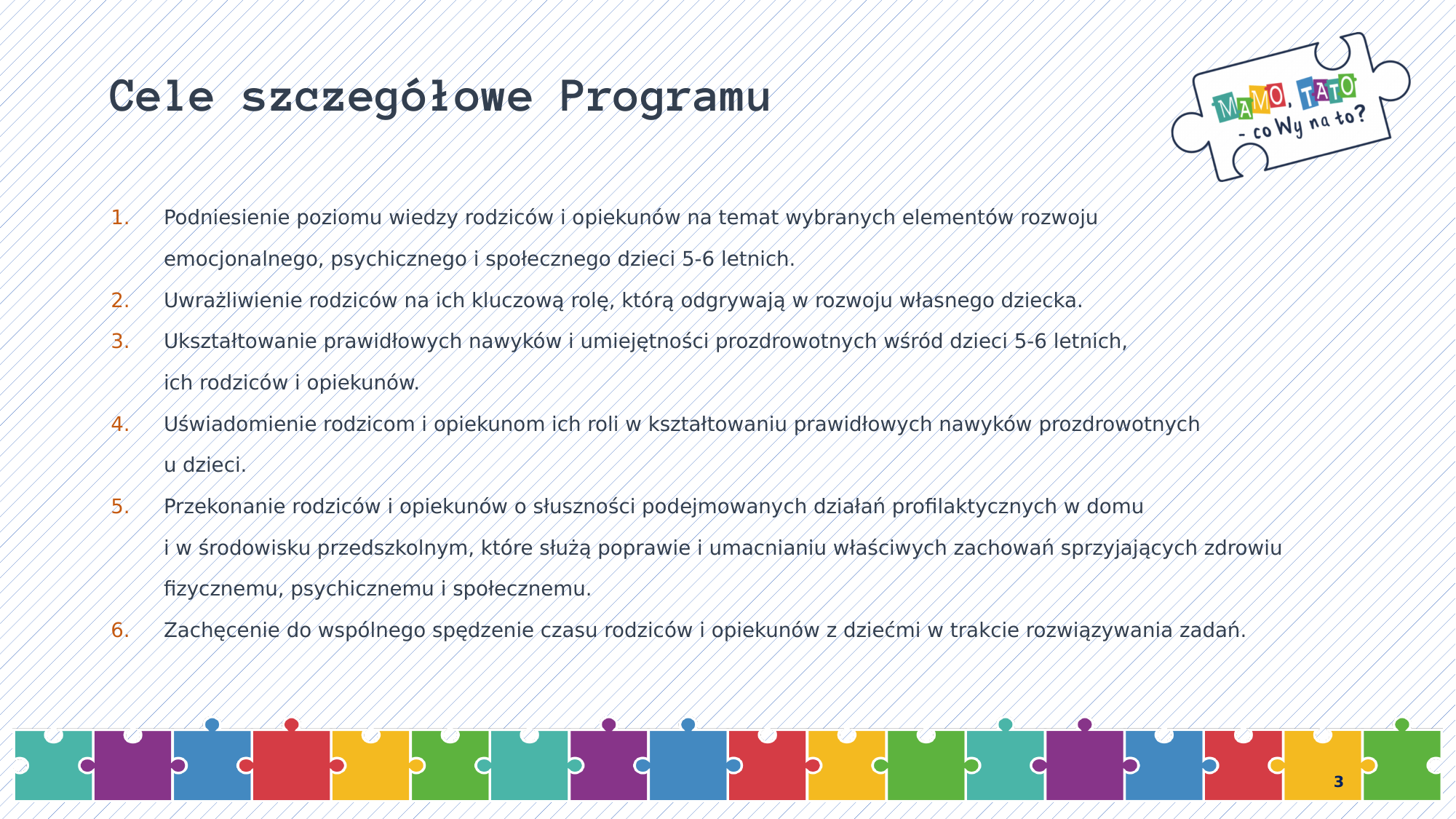

# Cele szczegółowe Programu
Podniesienie poziomu wiedzy rodziców i opiekunów na temat wybranych elementów rozwoju
emocjonalnego, psychicznego i społecznego dzieci 5-6 letnich.
Uwrażliwienie rodziców na ich kluczową rolę, którą odgrywają w rozwoju własnego dziecka.
Ukształtowanie prawidłowych nawyków i umiejętności prozdrowotnych wśród dzieci 5-6 letnich,
ich rodziców i opiekunów.
Uświadomienie rodzicom i opiekunom ich roli w kształtowaniu prawidłowych nawyków prozdrowotnych
u dzieci.
Przekonanie rodziców i opiekunów o słuszności podejmowanych działań profilaktycznych w domu
i w środowisku przedszkolnym, które służą poprawie i umacnianiu właściwych zachowań sprzyjających zdrowiu fizycznemu, psychicznemu i społecznemu.
Zachęcenie do wspólnego spędzenie czasu rodziców i opiekunów z dziećmi w trakcie rozwiązywania zadań.
3